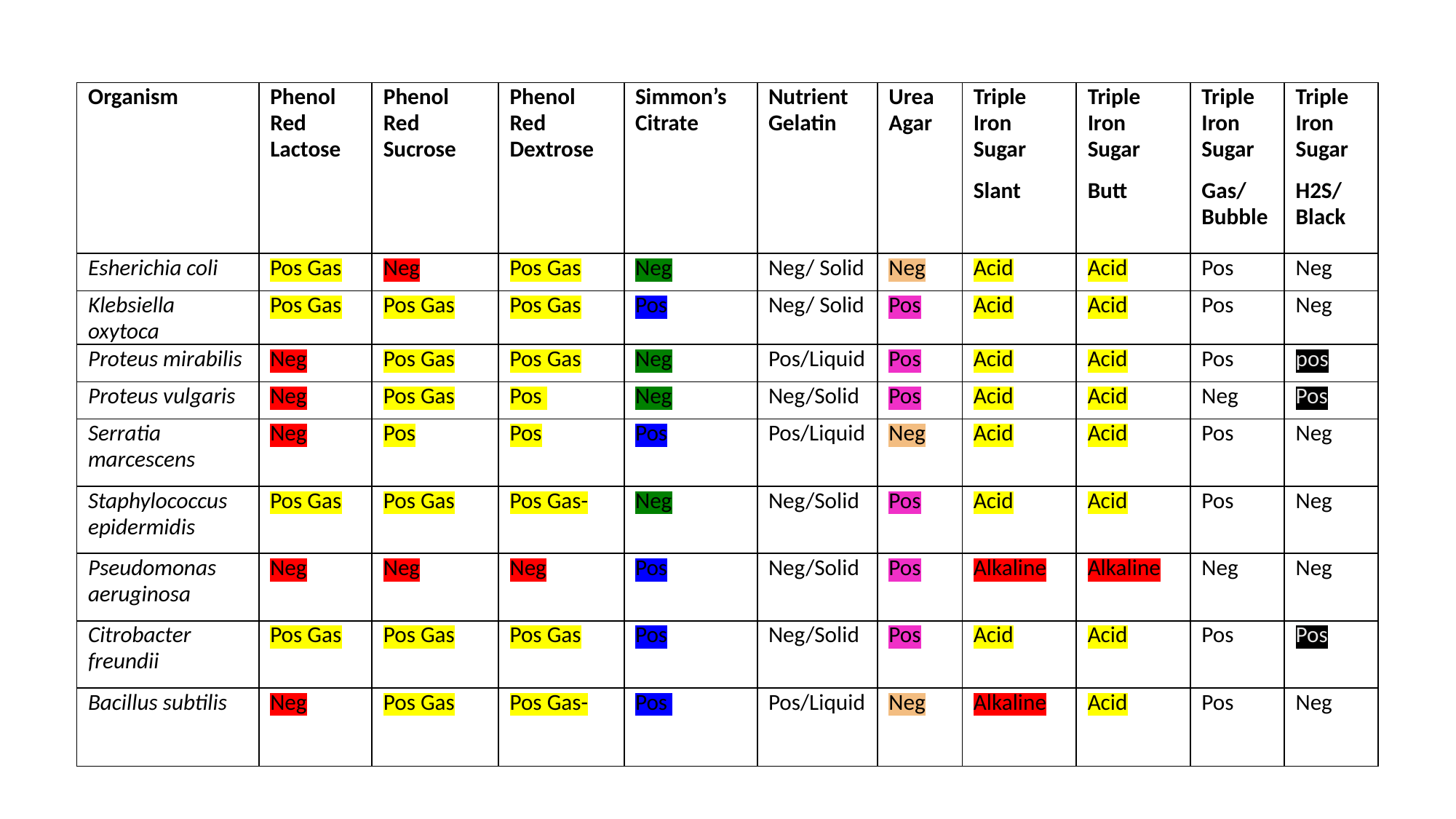

| Organism | Phenol Red Lactose | Phenol Red Sucrose | Phenol Red Dextrose | Simmon’s Citrate | Nutrient Gelatin | Urea Agar | Triple Iron Sugar Slant | Triple Iron Sugar Butt | Triple Iron Sugar Gas/Bubble | Triple Iron Sugar H2S/Black |
| --- | --- | --- | --- | --- | --- | --- | --- | --- | --- | --- |
| Esherichia coli | Pos Gas | Neg | Pos Gas | Neg | Neg/ Solid | Neg | Acid | Acid | Pos | Neg |
| Klebsiella oxytoca | Pos Gas | Pos Gas | Pos Gas | Pos | Neg/ Solid | Pos | Acid | Acid | Pos | Neg |
| Proteus mirabilis | Neg | Pos Gas | Pos Gas | Neg | Pos/Liquid | Pos | Acid | Acid | Pos | pos |
| Proteus vulgaris | Neg | Pos Gas | Pos | Neg | Neg/Solid | Pos | Acid | Acid | Neg | Pos |
| Serratia marcescens | Neg | Pos | Pos | Pos | Pos/Liquid | Neg | Acid | Acid | Pos | Neg |
| Staphylococcus epidermidis | Pos Gas | Pos Gas | Pos Gas- | Neg | Neg/Solid | Pos | Acid | Acid | Pos | Neg |
| Pseudomonas aeruginosa | Neg | Neg | Neg | Pos | Neg/Solid | Pos | Alkaline | Alkaline | Neg | Neg |
| Citrobacter freundii | Pos Gas | Pos Gas | Pos Gas | Pos | Neg/Solid | Pos | Acid | Acid | Pos | Pos |
| Bacillus subtilis | Neg | Pos Gas | Pos Gas- | Pos | Pos/Liquid | Neg | Alkaline | Acid | Pos | Neg |